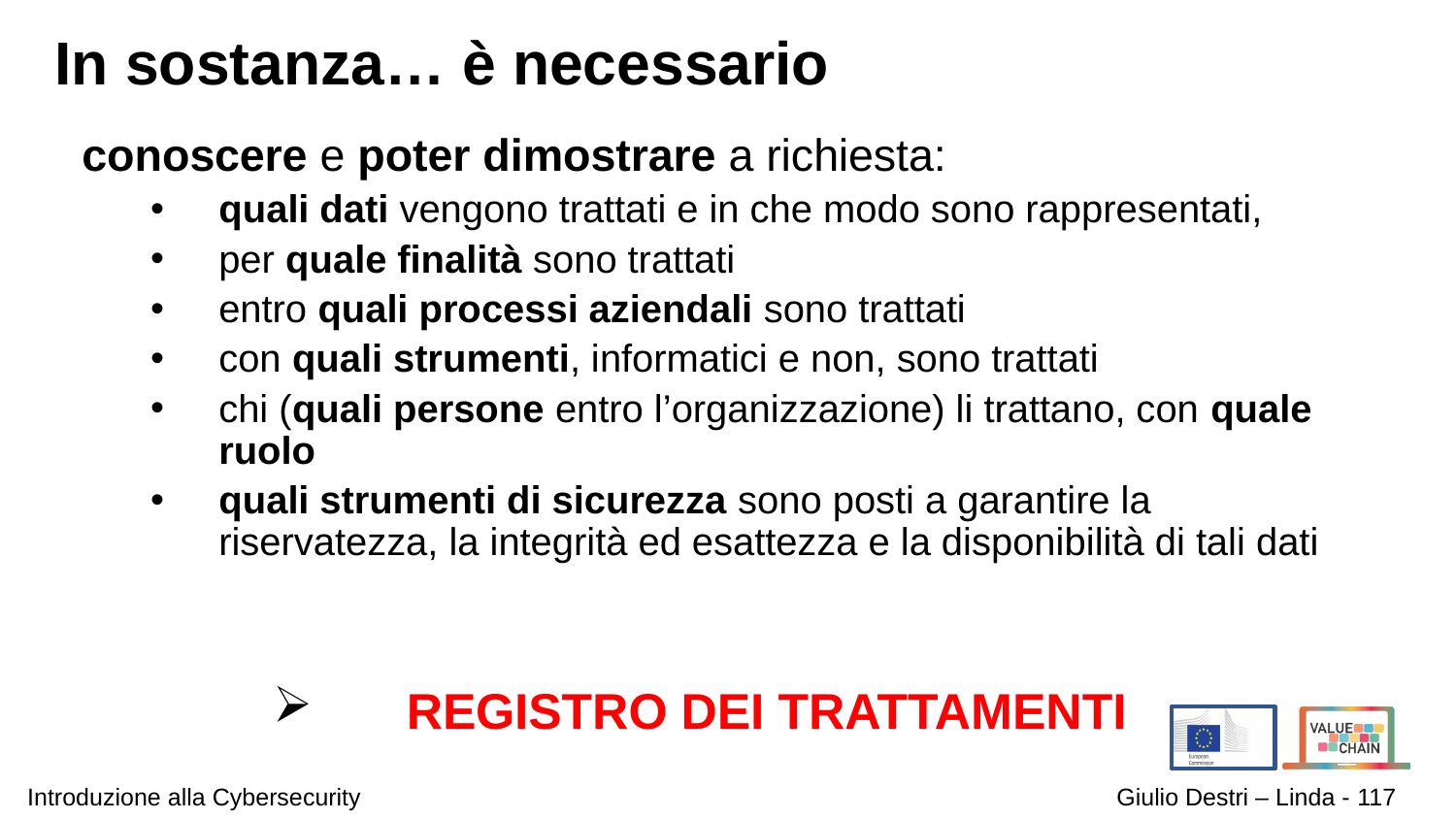

# In sostanza… è necessario
conoscere e poter dimostrare a richiesta:
quali dati vengono trattati e in che modo sono rappresentati,
per quale finalità sono trattati
entro quali processi aziendali sono trattati
con quali strumenti, informatici e non, sono trattati
chi (quali persone entro l’organizzazione) li trattano, con quale ruolo
quali strumenti di sicurezza sono posti a garantire la riservatezza, la integrità ed esattezza e la disponibilità di tali dati

REGISTRO DEI TRATTAMENTI